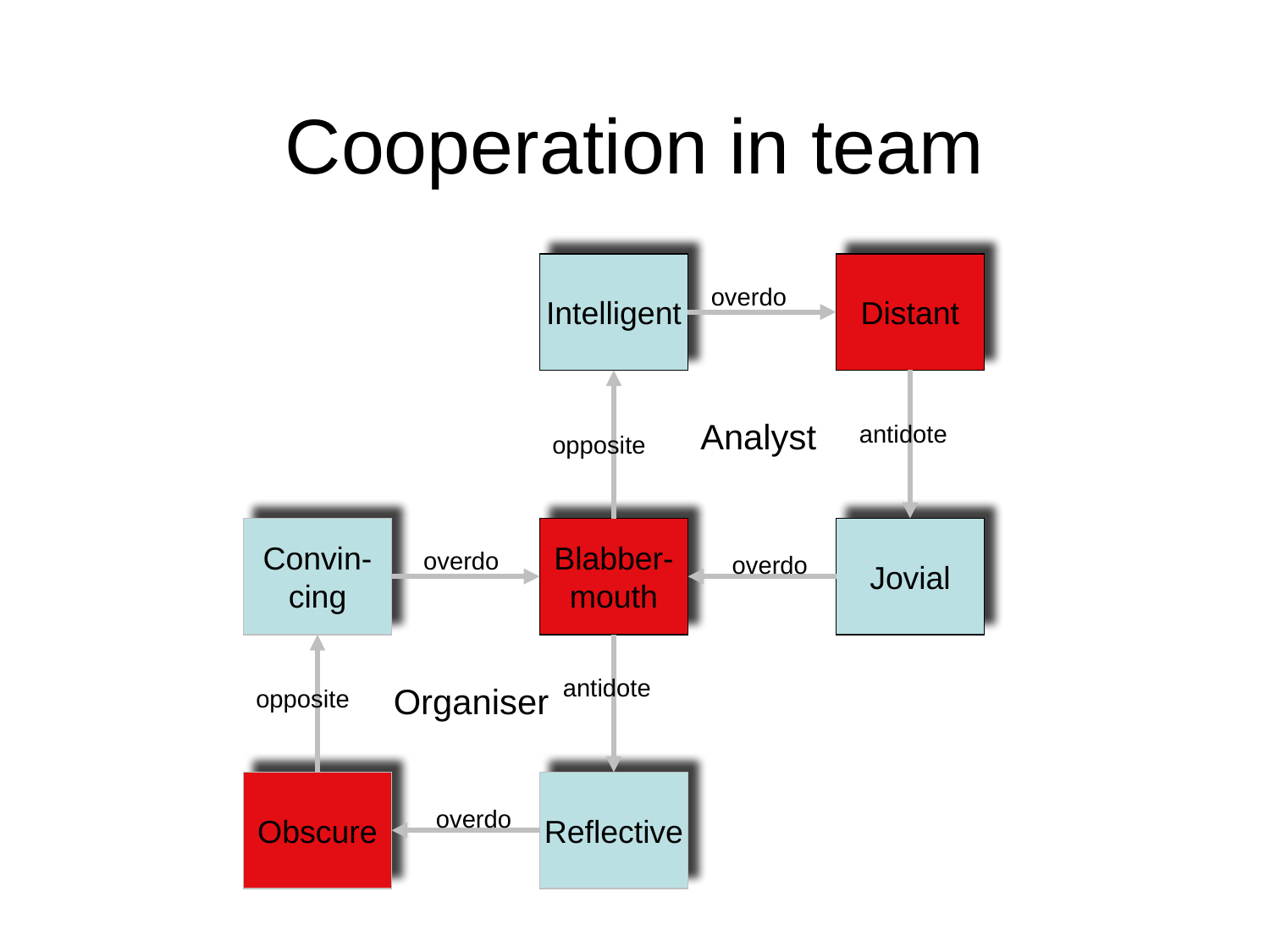

# Cooperation in team
Intelligent
Distant
overdo
Analyst
antidote
opposite
Convin-
cing
overdo
antidote
opposite
Obscure
Reflective
overdo
Blabber-
mouth
Jovial
overdo
Organiser